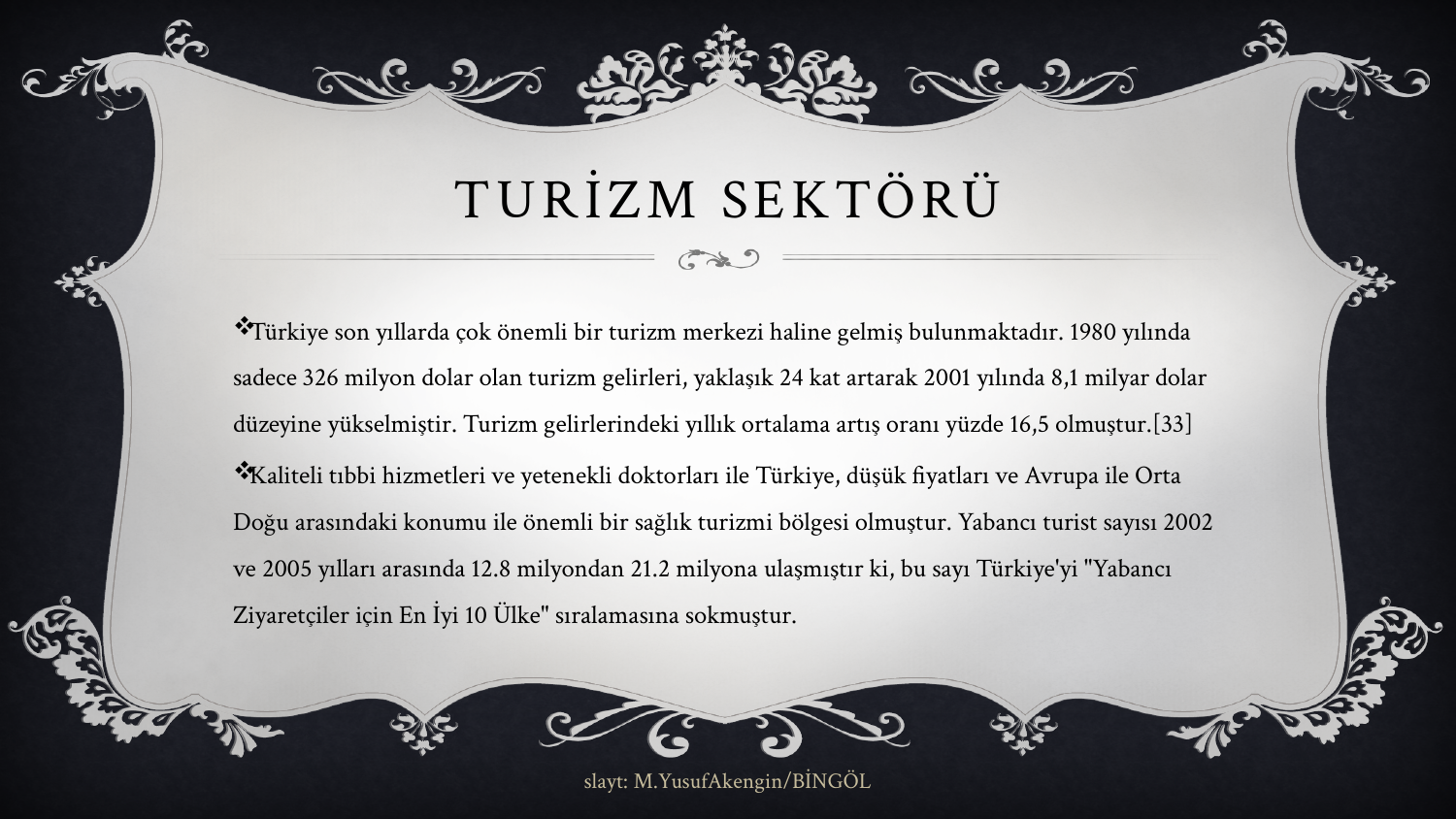

# Turİzm sektörü
Türkiye son yıllarda çok önemli bir turizm merkezi haline gelmiş bulunmaktadır. 1980 yılında sadece 326 milyon dolar olan turizm gelirleri, yaklaşık 24 kat artarak 2001 yılında 8,1 milyar dolar düzeyine yükselmiştir. Turizm gelirlerindeki yıllık ortalama artış oranı yüzde 16,5 olmuştur.[33]
Kaliteli tıbbi hizmetleri ve yetenekli doktorları ile Türkiye, düşük fiyatları ve Avrupa ile Orta Doğu arasındaki konumu ile önemli bir sağlık turizmi bölgesi olmuştur. Yabancı turist sayısı 2002 ve 2005 yılları arasında 12.8 milyondan 21.2 milyona ulaşmıştır ki, bu sayı Türkiye'yi "Yabancı Ziyaretçiler için En İyi 10 Ülke" sıralamasına sokmuştur.
slayt: M.YusufAkengin/BİNGÖL